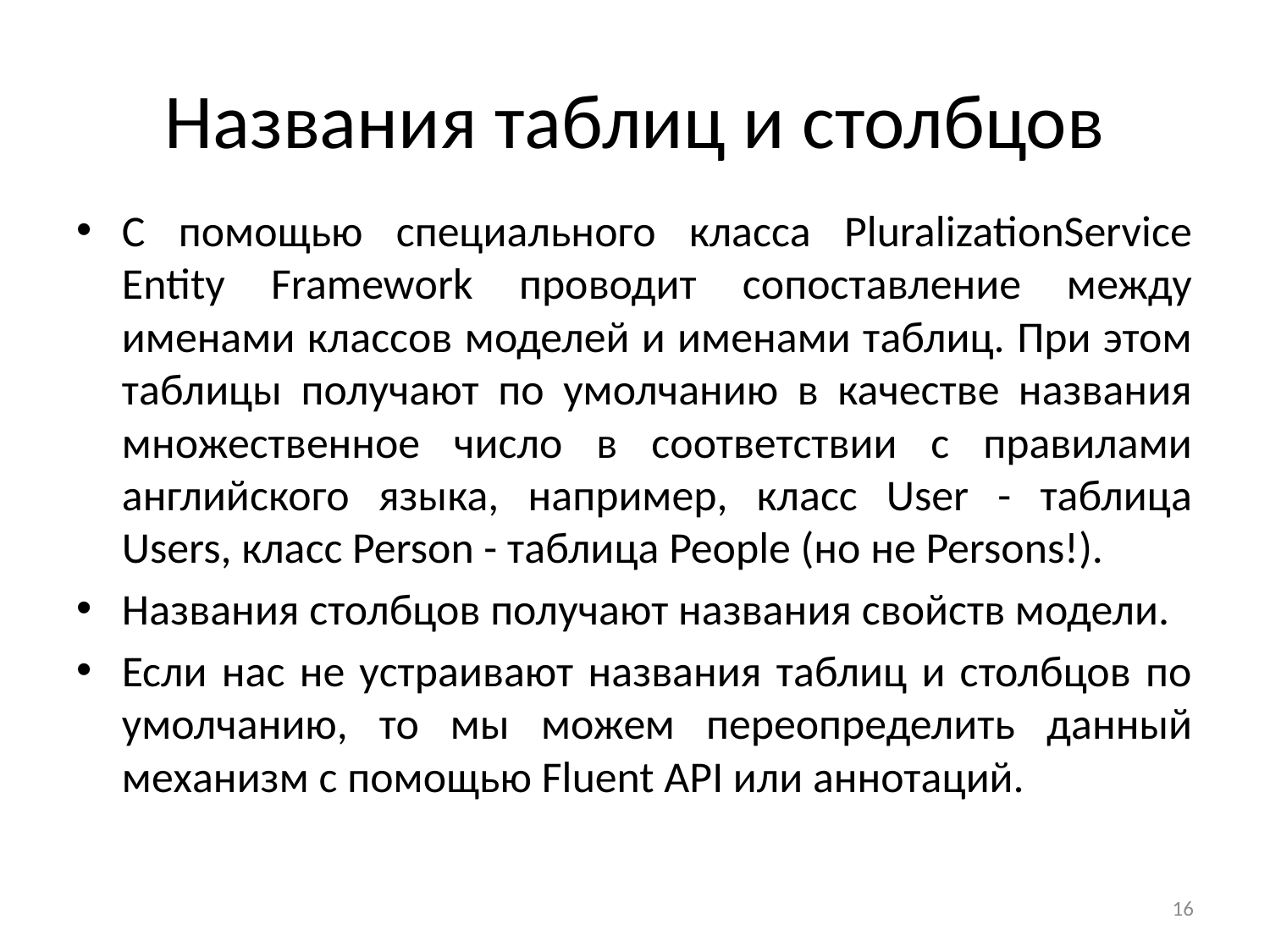

# Названия таблиц и столбцов
С помощью специального класса PluralizationService Entity Framework проводит сопоставление между именами классов моделей и именами таблиц. При этом таблицы получают по умолчанию в качестве названия множественное число в соответствии с правилами английского языка, например, класс User - таблица Users, класс Person - таблица People (но не Persons!).
Названия столбцов получают названия свойств модели.
Если нас не устраивают названия таблиц и столбцов по умолчанию, то мы можем переопределить данный механизм с помощью Fluent API или аннотаций.
16